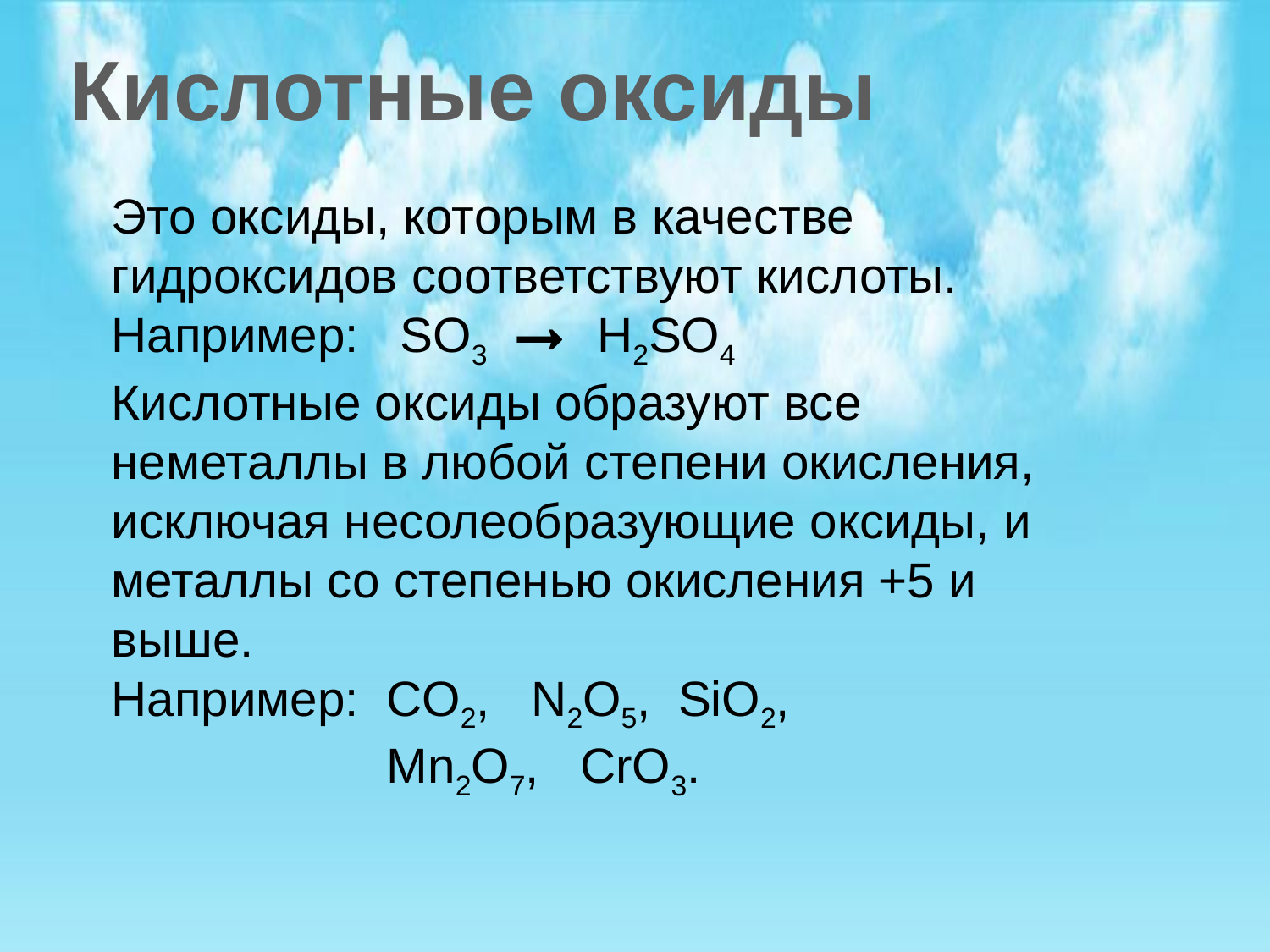

Кислотные оксиды
Это оксиды, которым в качестве гидроксидов соответствуют кислоты.
Например:   SO3  →  H2SO4
Кислотные оксиды образуют все неметаллы в любой степени окисления, исключая несолеобразующие оксиды, и металлы со степенью окисления +5 и выше.
Например:  CO2,   N2O5,  SiO2,
                    Mn2O7,   CrO3.